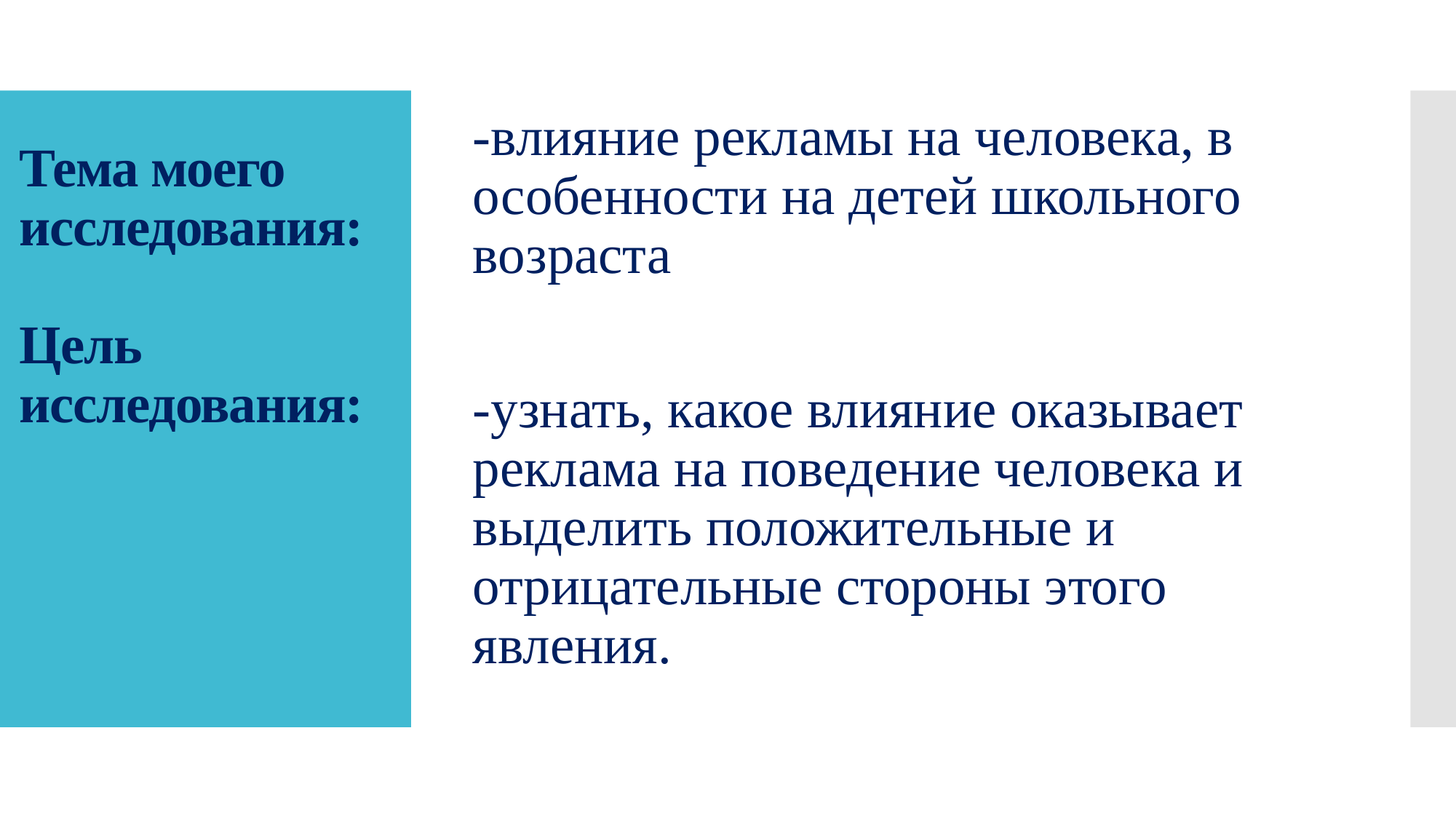

-влияние рекламы на человека, в особенности на детей школьного возраста

-узнать, какое влияние оказывает реклама на поведение человека и выделить положительные и отрицательные стороны этого явления.

# Тема моего исследования: Цель исследования: